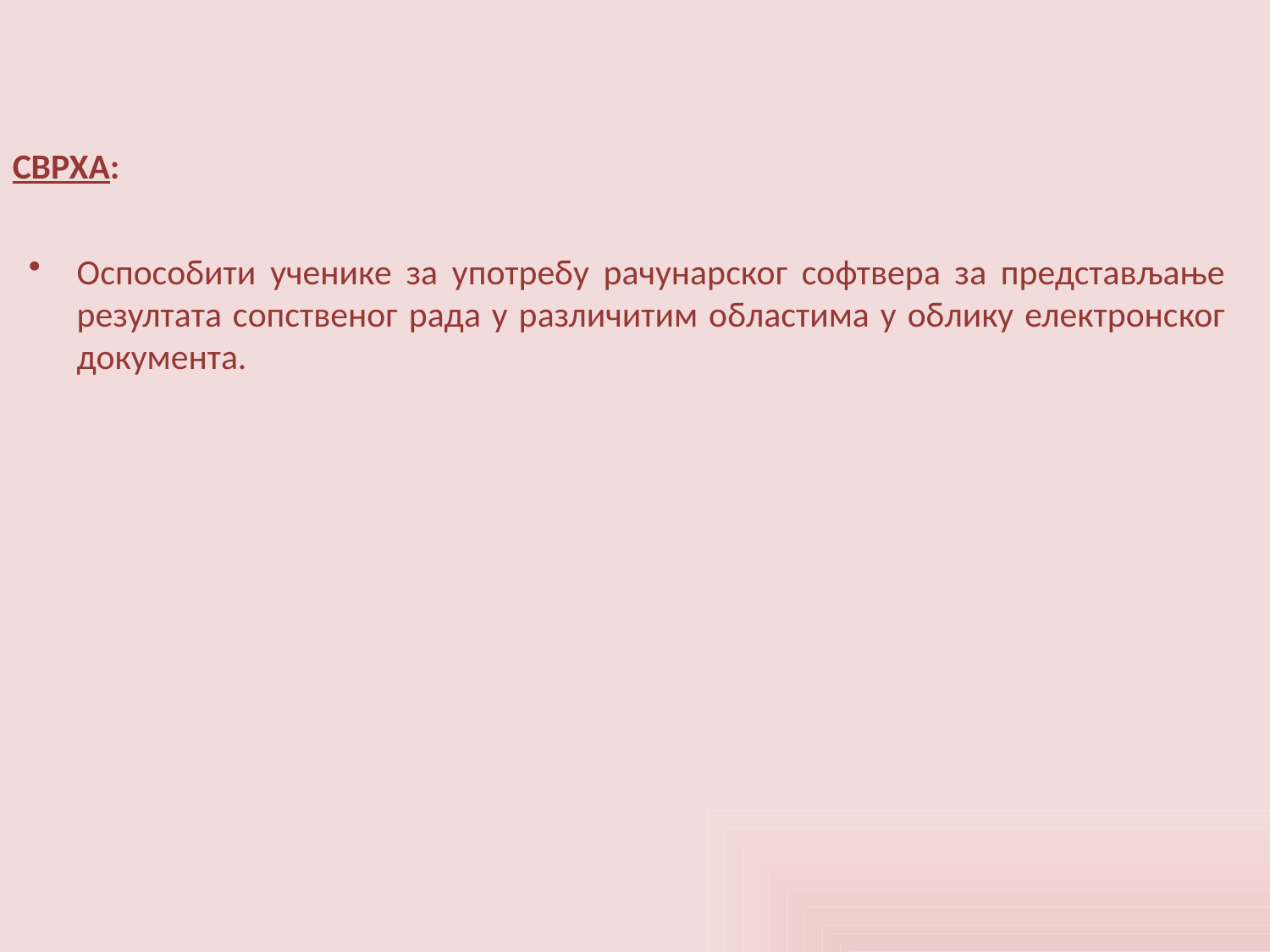

СВРХА:

Оспособити ученике за употребу рачунарског софтвера за представљање резултата сопственог рада у различитим областима у облику електронског документа.